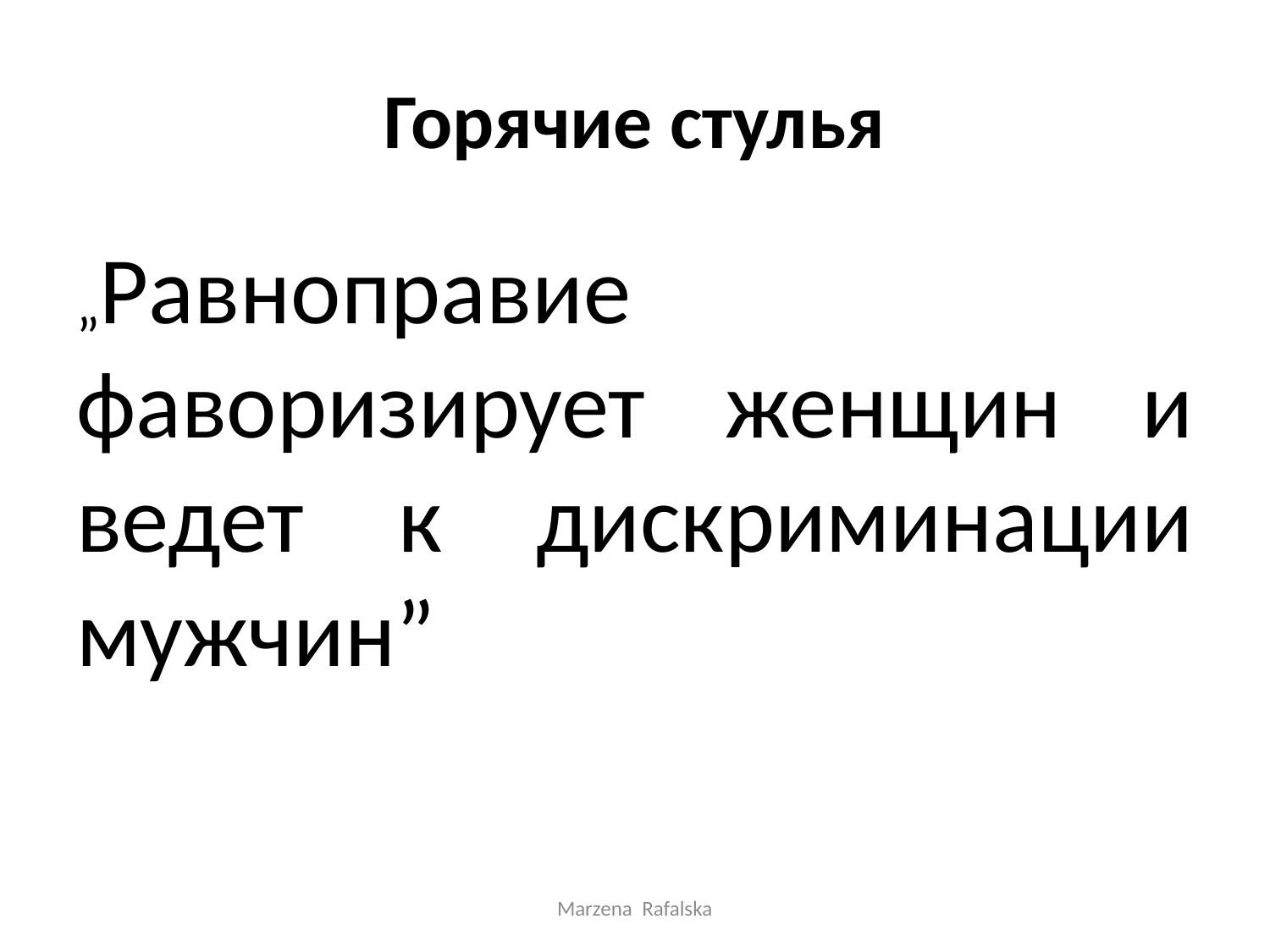

# Горячие стулья
„Равноправие фаворизирует женщин и ведет к дискриминации мужчин”
Marzena  Rafalska